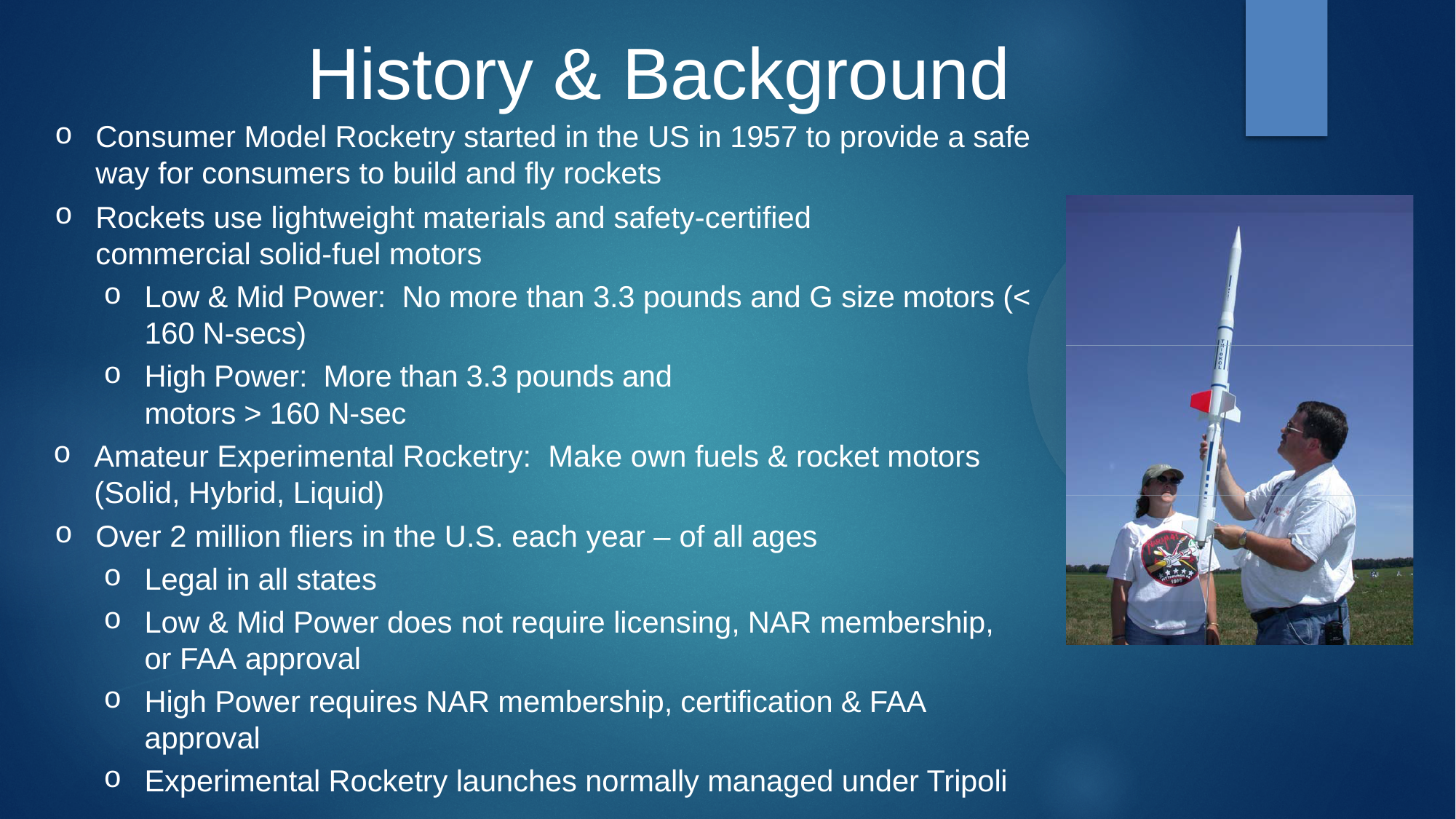

History & Background
Consumer Model Rocketry started in the US in 1957 to provide a safe way for consumers to build and fly rockets
Rockets use lightweight materials and safety-certified commercial solid-fuel motors
Low & Mid Power:  No more than 3.3 pounds and G size motors (< 160 N-secs)
High Power:  More than 3.3 pounds and
motors > 160 N-sec
Amateur Experimental Rocketry:  Make own fuels & rocket motors (Solid, Hybrid, Liquid)
Over 2 million fliers in the U.S. each year – of all ages
Legal in all states
Low & Mid Power does not require licensing, NAR membership, or FAA approval
High Power requires NAR membership, certification & FAA approval
Experimental Rocketry launches normally managed under Tripoli